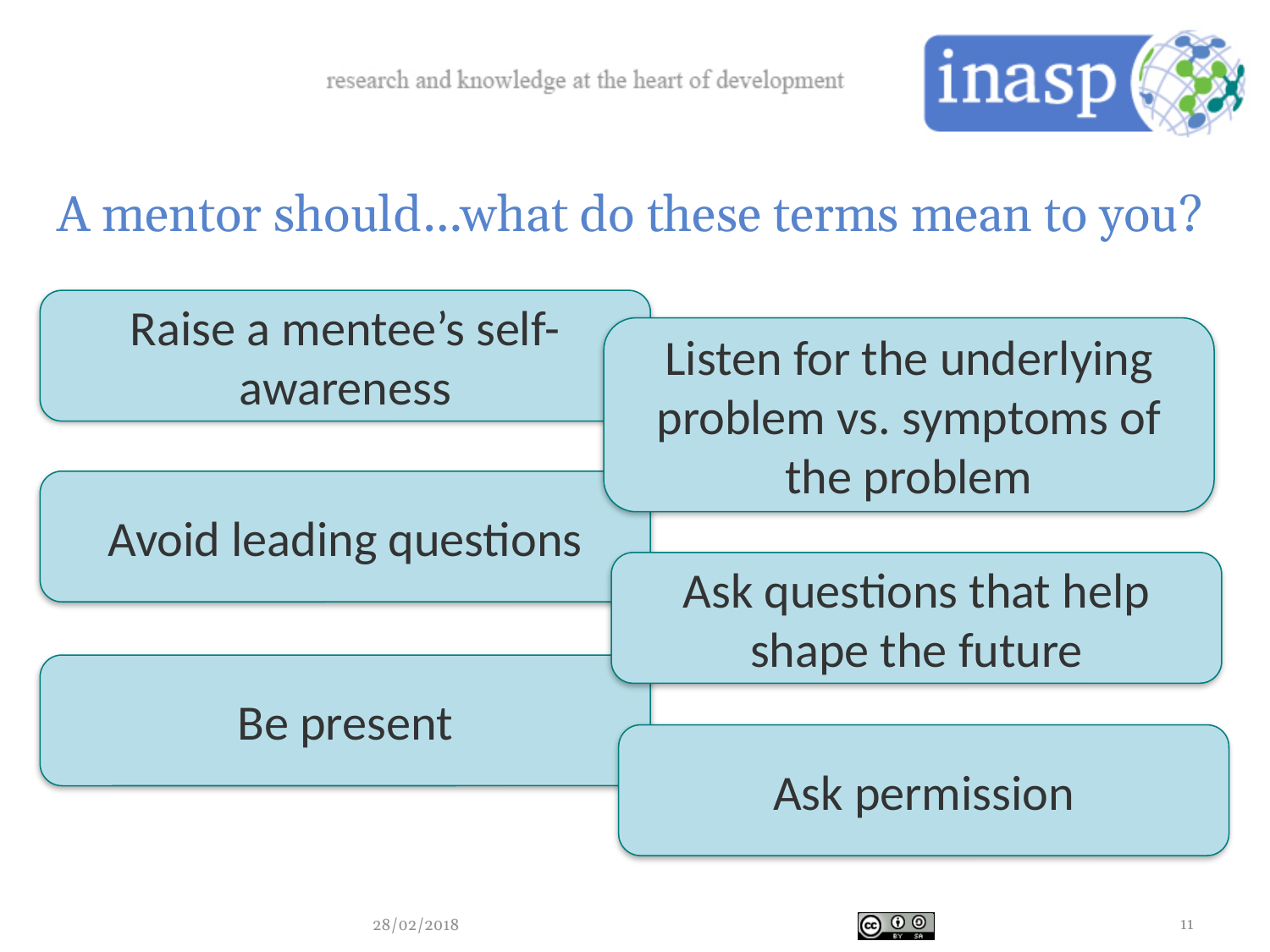

A mentor should…what do these terms mean to you?
Raise a mentee’s self-awareness
Listen for the underlying problem vs. symptoms of the problem
Avoid leading questions
Ask questions that help shape the future
Be present
Ask permission
28/02/2018

11